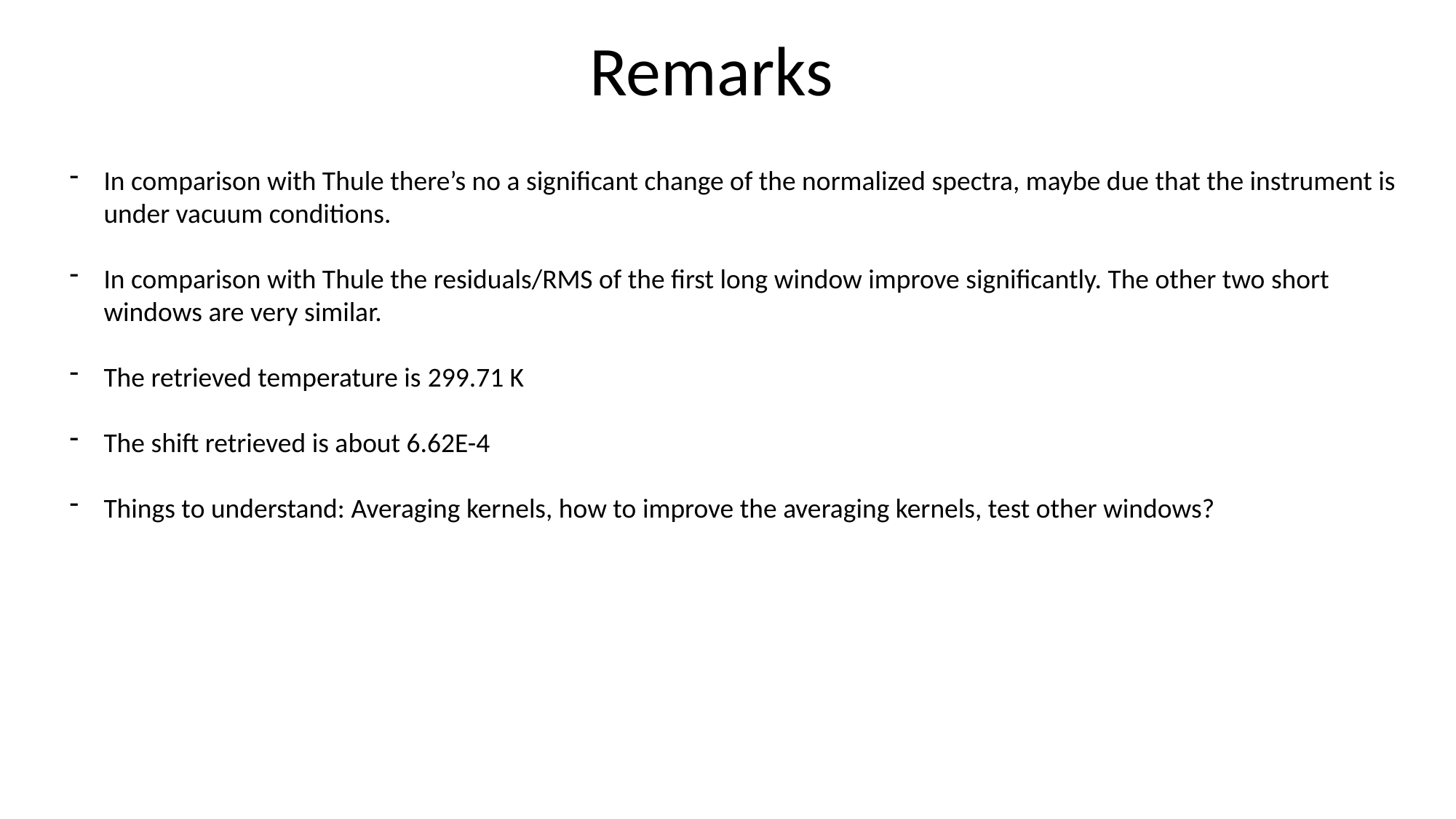

Remarks
In comparison with Thule there’s no a significant change of the normalized spectra, maybe due that the instrument is under vacuum conditions.

In comparison with Thule the residuals/RMS of the first long window improve significantly. The other two short windows are very similar.

The retrieved temperature is 299.71 K

The shift retrieved is about 6.62E-4

Things to understand: Averaging kernels, how to improve the averaging kernels, test other windows?